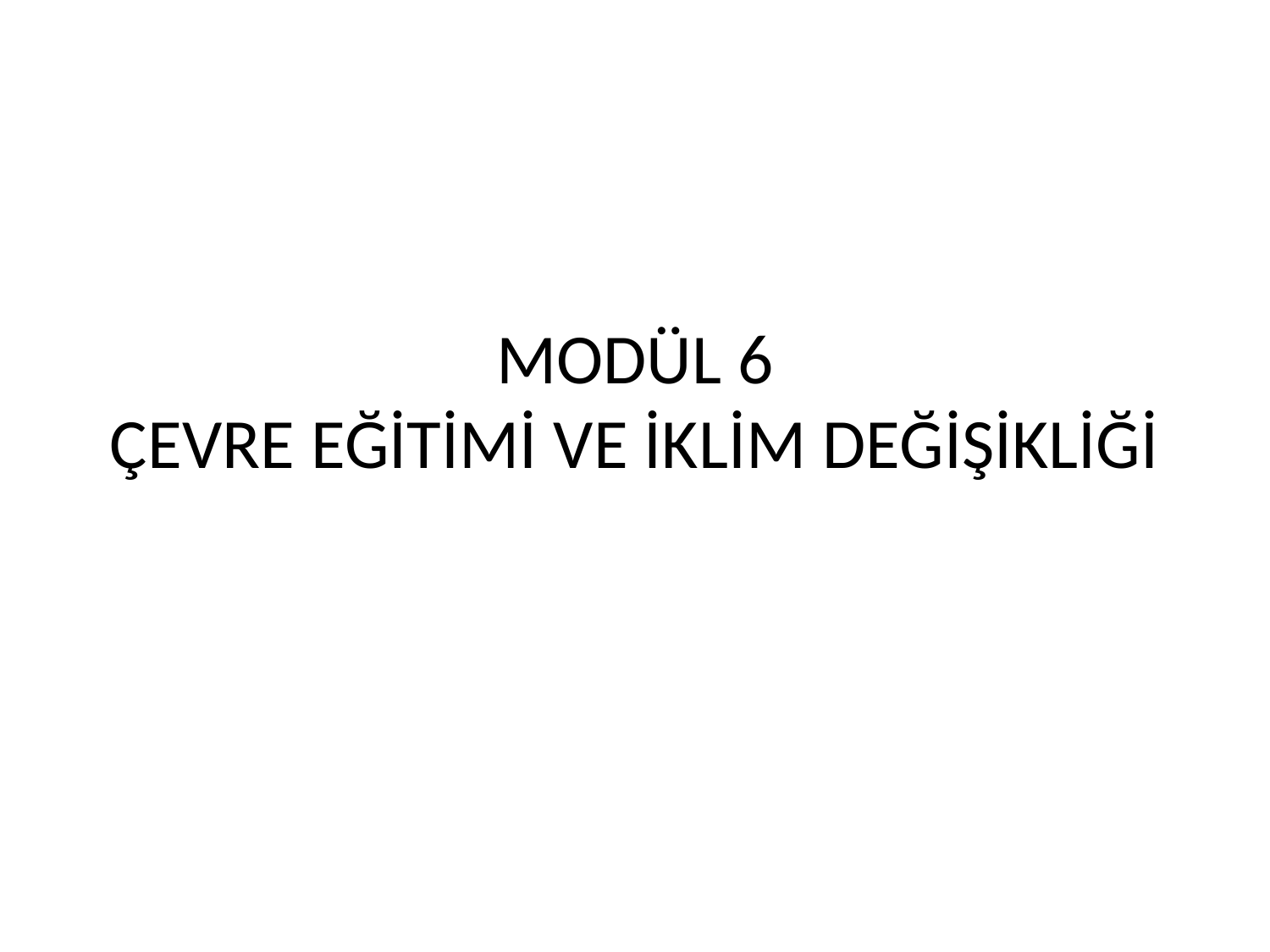

# MODÜL 6 ÇEVRE EĞİTİMİ VE İKLİM DEĞİŞİKLİĞİ